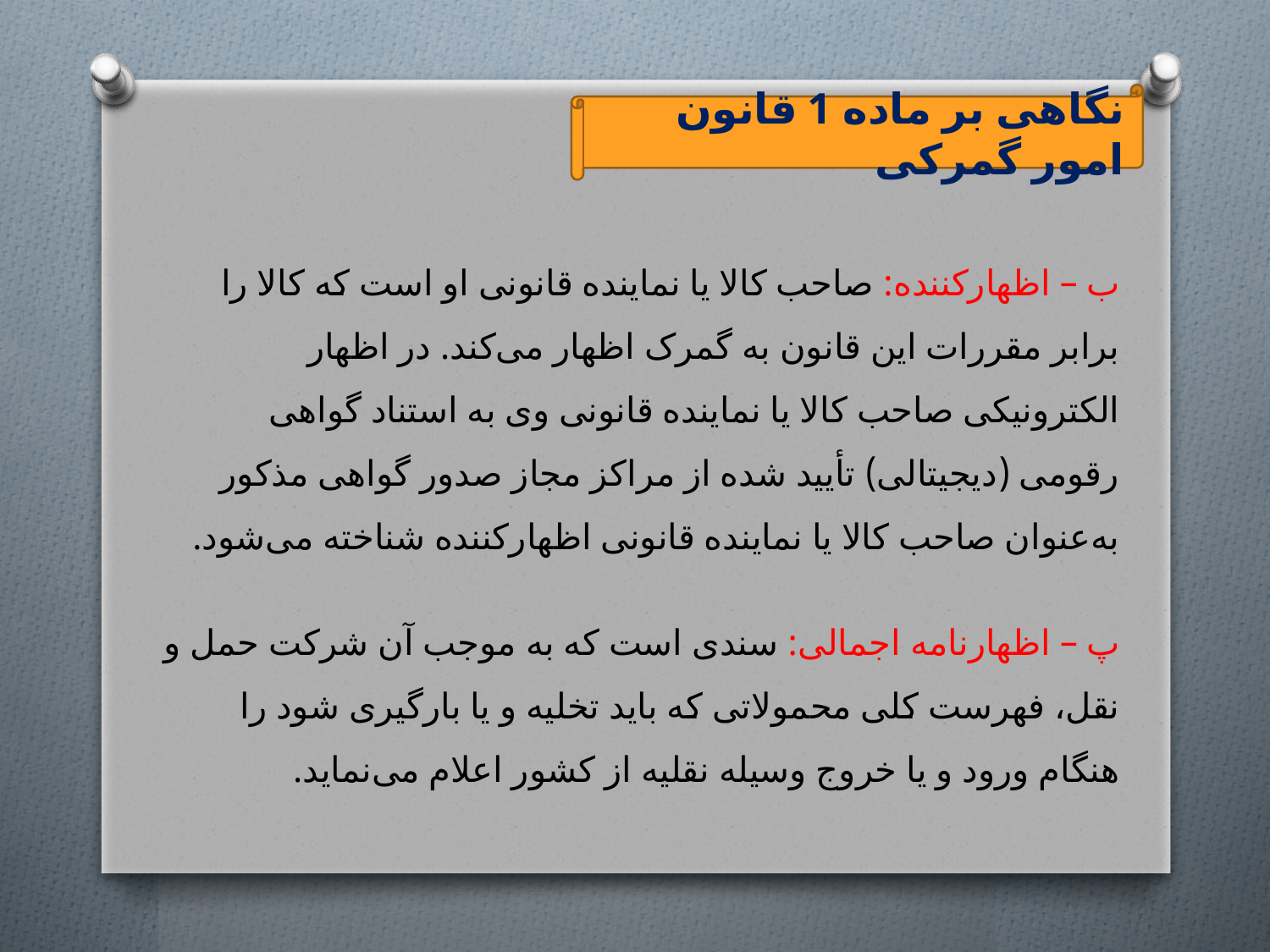

نگاهی بر ماده 1 قانون امور گمرکی
ب – اظهارکننده: صاحب کالا یا نماینده قانونی او است که کالا را برابر مقررات این قانون به گمرک اظهار می‌کند. در اظهار الکترونیکی صاحب کالا یا نماینده قانونی وی به استناد گواهی رقومی (دیجیتالی) تأیید شده از مراکز مجاز صدور گواهی مذکور به‌عنوان صاحب کالا یا نماینده قانونی اظهارکننده شناخته می‌شود.
پ – اظهارنامه اجمالی: سندی است که به موجب آن شرکت حمل و نقل، فهرست کلی محمولاتی که باید تخلیه و یا بارگیری شود را هنگام ورود و یا خروج وسیله نقلیه از کشور اعلام می‌نماید.